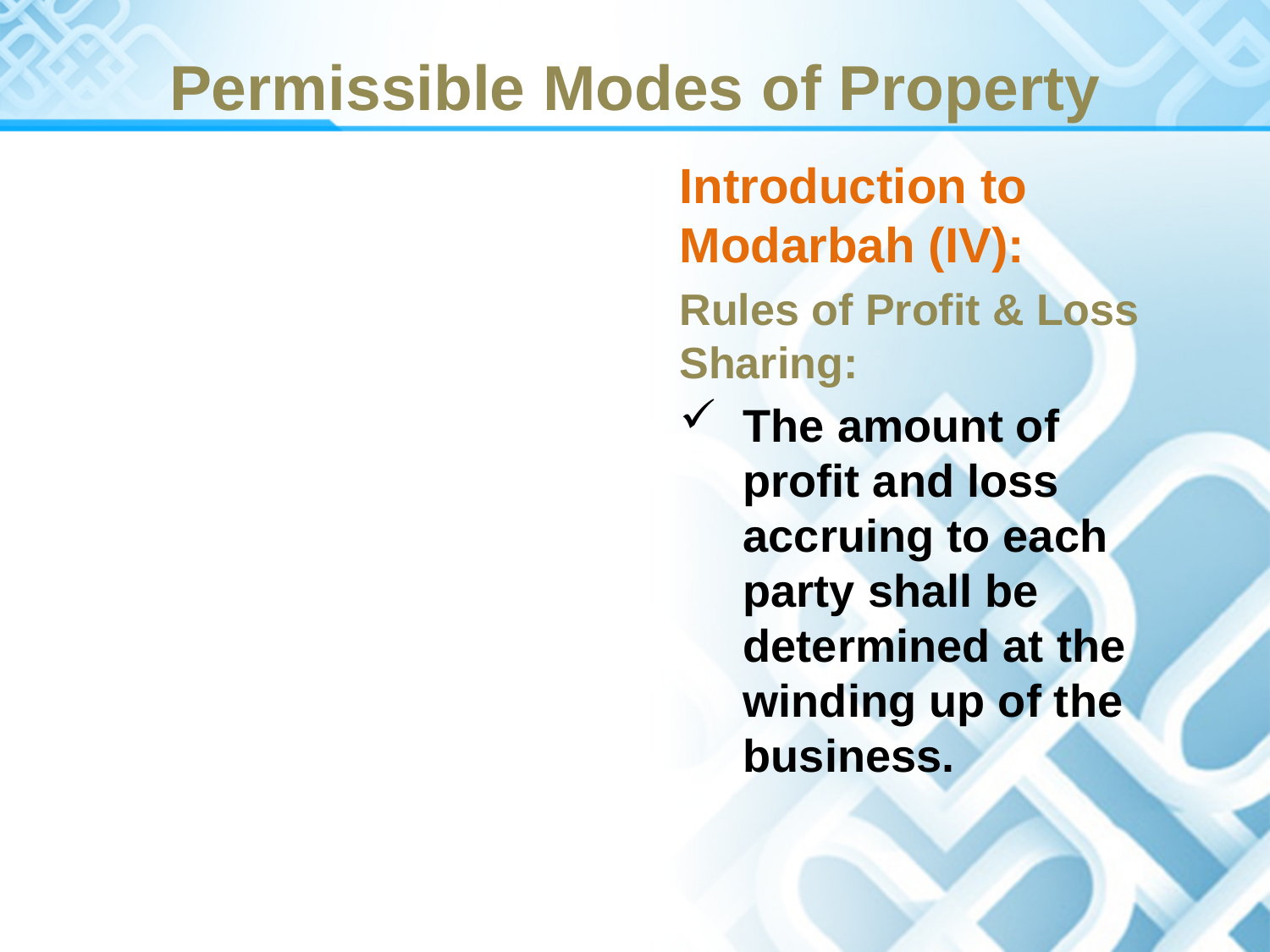

Permissible Modes of Property
Introduction to Modarbah (IV):
Rules of Profit & Loss Sharing:
The amount of profit and loss accruing to each party shall be determined at the winding up of the business.